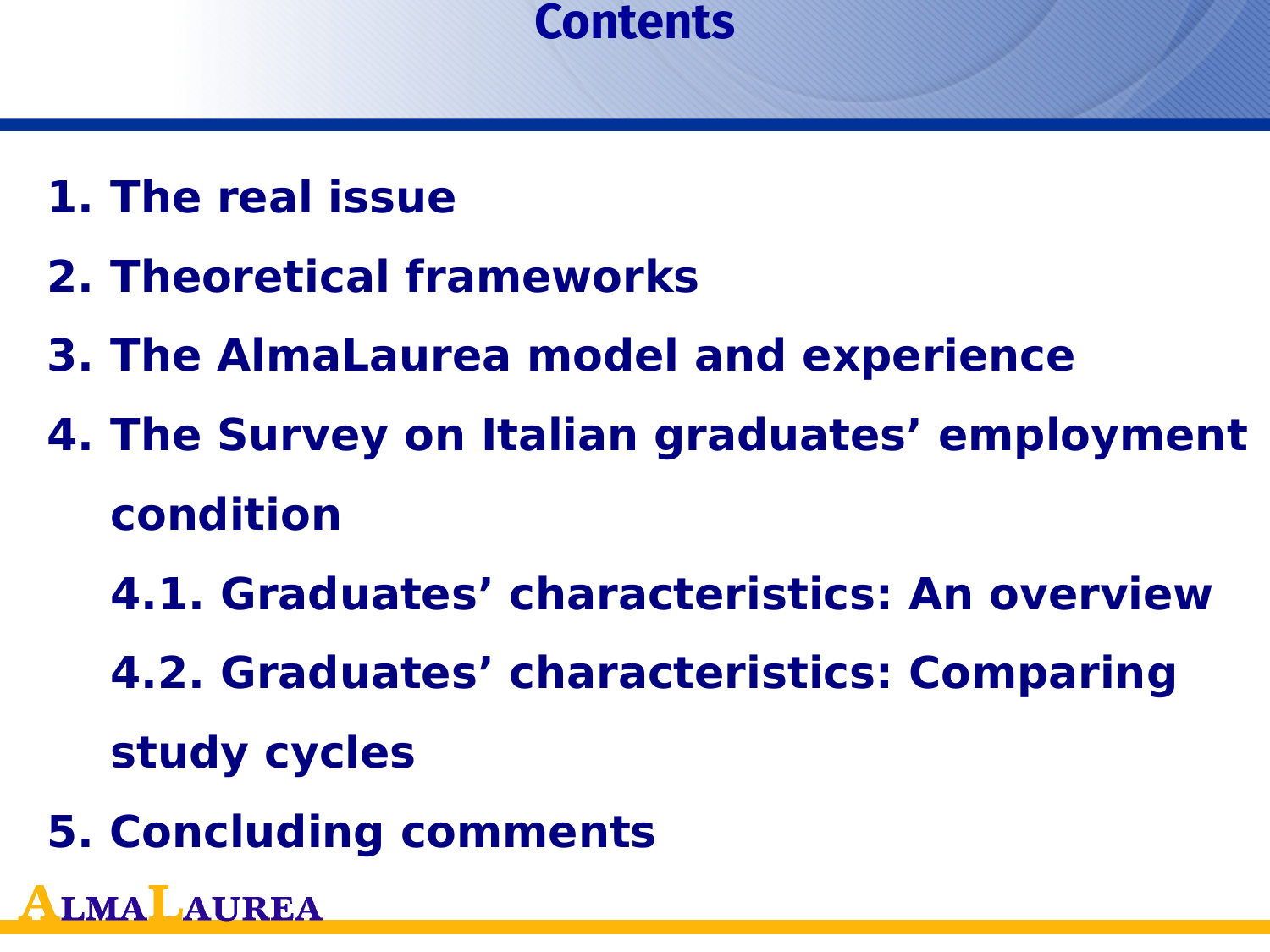

# Contents
The real issue
Theoretical frameworks
The AlmaLaurea model and experience
The Survey on Italian graduates’ employment condition
	4.1. Graduates’ characteristics: An overview
	4.2. Graduates’ characteristics: Comparing     study cycles
5. Concluding comments